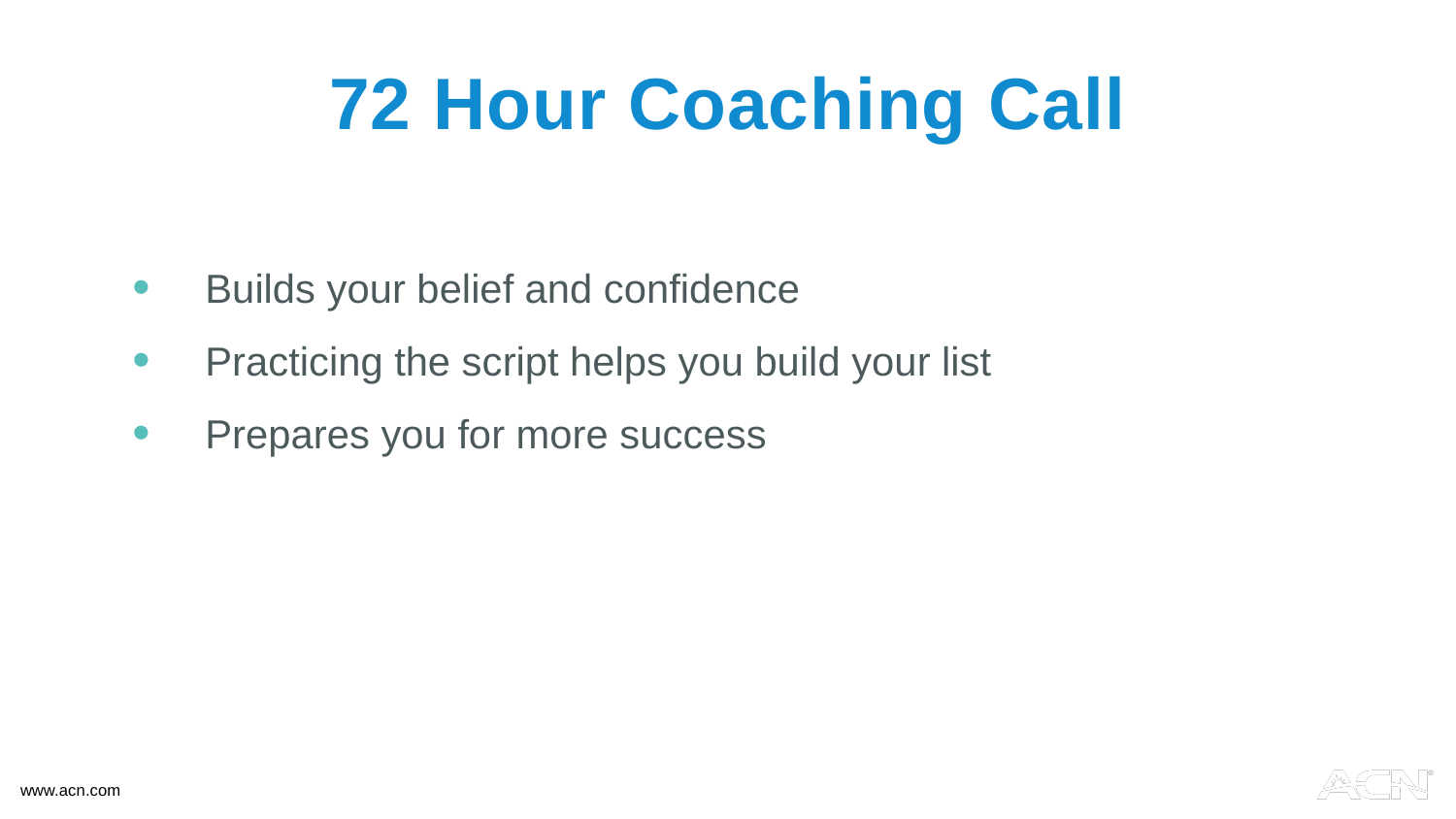

# 72 Hour Coaching Call

Builds your belief and confidence
Practicing the script helps you build your list
Prepares you for more success